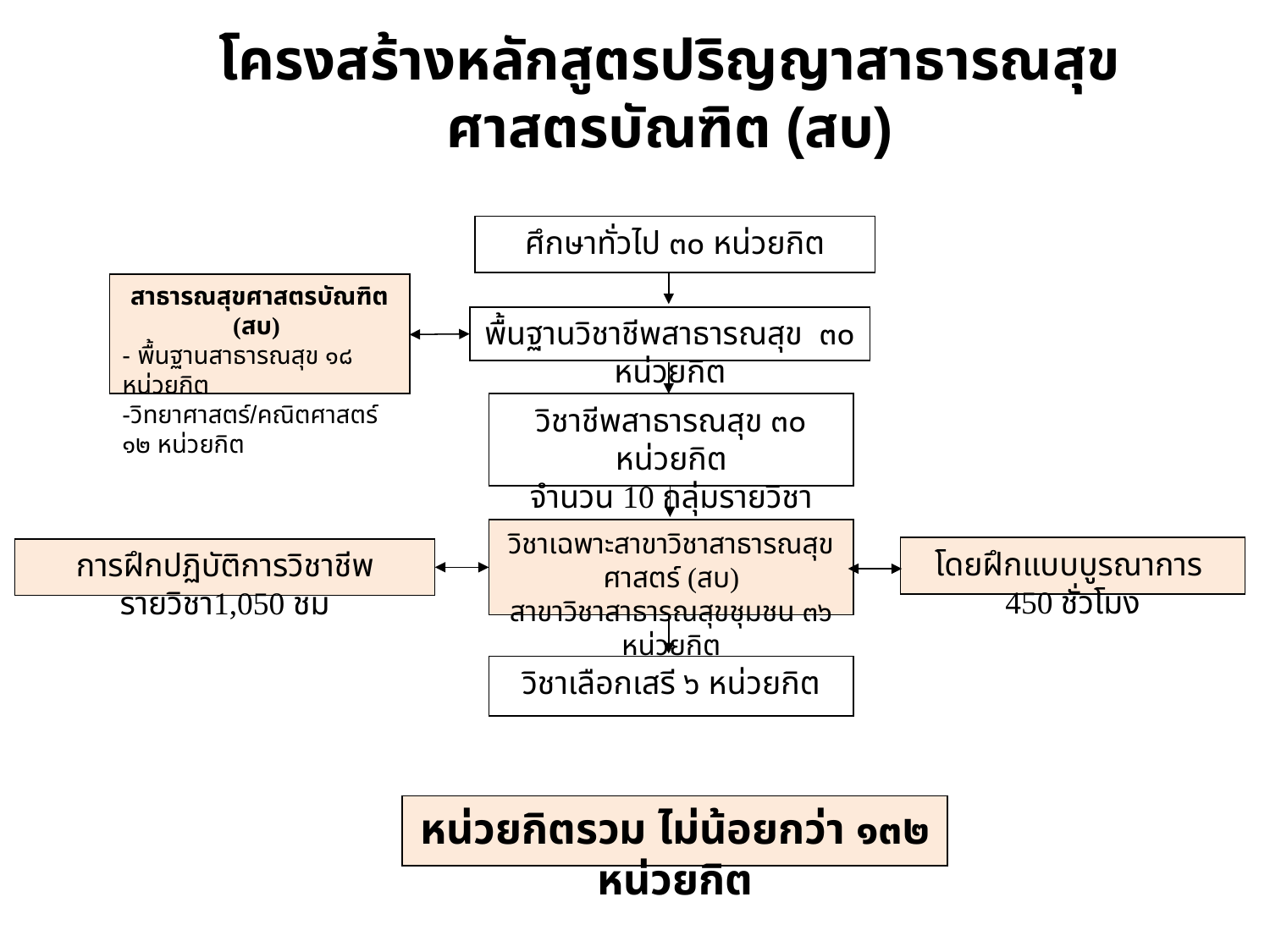

# โครงสร้างหลักสูตรปริญญาสาธารณสุขศาสตรบัณฑิต (สบ)

ศึกษาทั่วไป ๓๐ หน่วยกิต
สาธารณสุขศาสตรบัณฑิต (สบ)
- พื้นฐานสาธารณสุข ๑๘ หน่วยกิต
-วิทยาศาสตร์/คณิตศาสตร์ ๑๒ หน่วยกิต

พื้นฐานวิชาชีพสาธารณสุข  ๓๐ หน่วยกิต
วิชาชีพสาธารณสุข ๓๐ หน่วยกิต
จำนวน 10 กลุ่มรายวิชา
วิชาเฉพาะสาขาวิชาสาธารณสุขศาสตร์ (สบ)
สาขาวิชาสาธารณสุขชุมชน ๓๖ หน่วยกิต

โดยฝึกแบบบูรณาการ  450 ชั่วโมง
การฝึกปฏิบัติการวิชาชีพรายวิชา1,050 ชม
วิชาเลือกเสรี ๖ หน่วยกิต
หน่วยกิตรวม ไม่น้อยกว่า ๑๓๒ หน่วยกิต